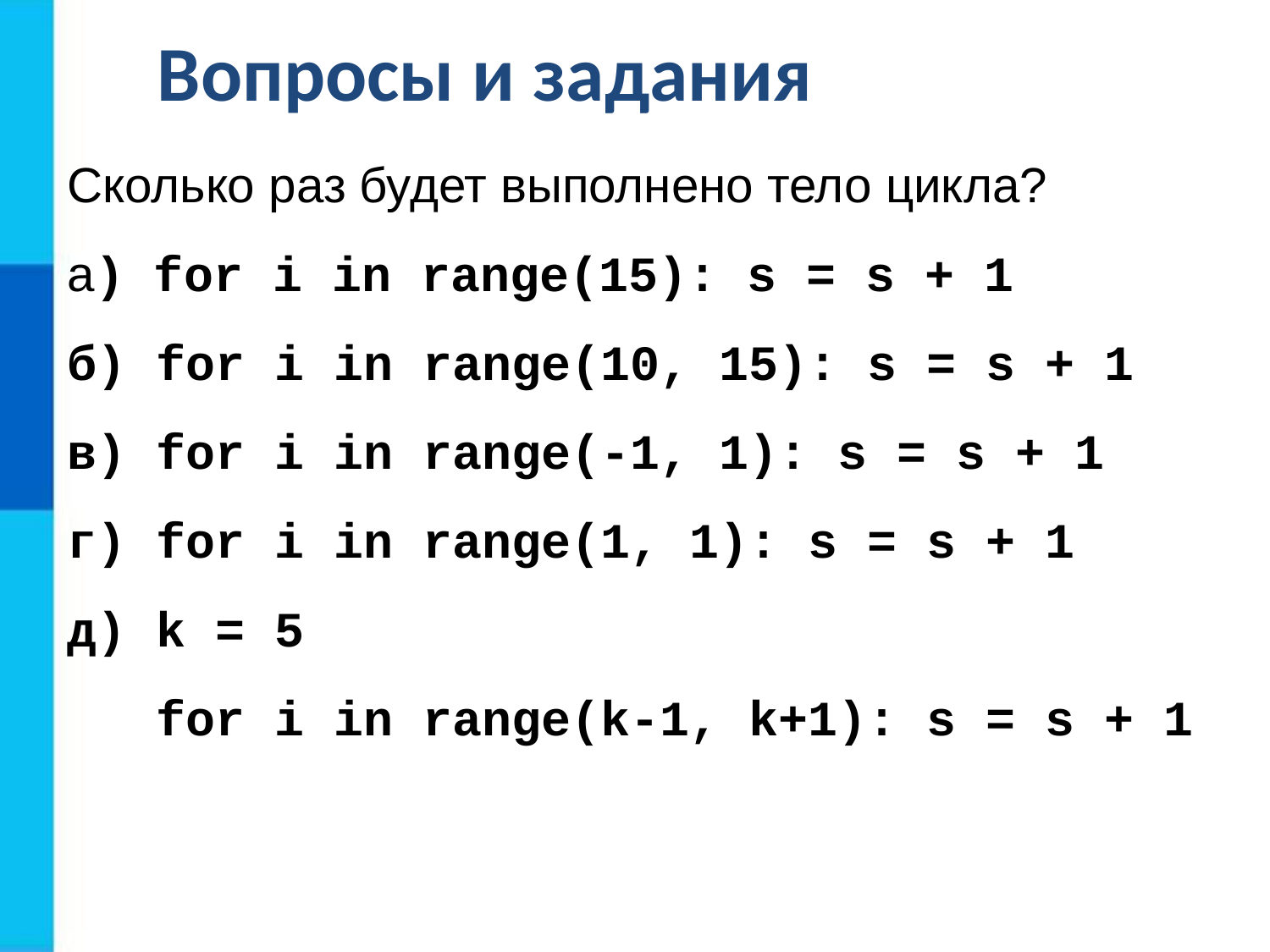

Вопросы и задания
Сколько раз будет выполнено тело цикла?
а) for i in range(15): s = s + 1
б) for i in range(10, 15): s = s + 1
в) for i in range(-1, 1): s = s + 1
г) for i in range(1, 1): s = s + 1
д) k = 5
   for i in range(k-1, k+1): s = s + 1